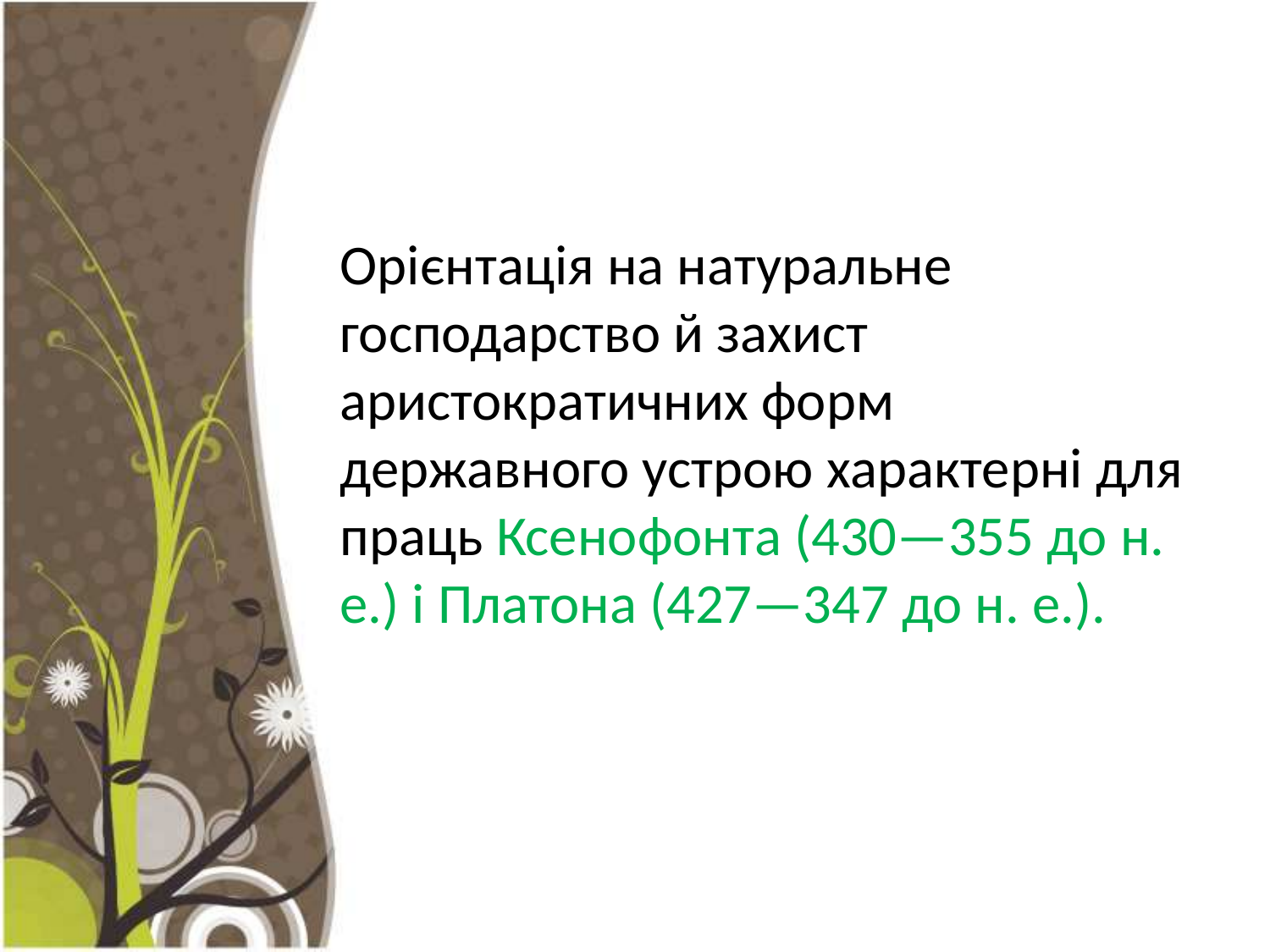

Орієнтація на натуральне господарство й захист аристократичних форм державного устрою характерні для праць Ксенофонта (430—355 до н. е.) і Платона (427—347 до н. е.).